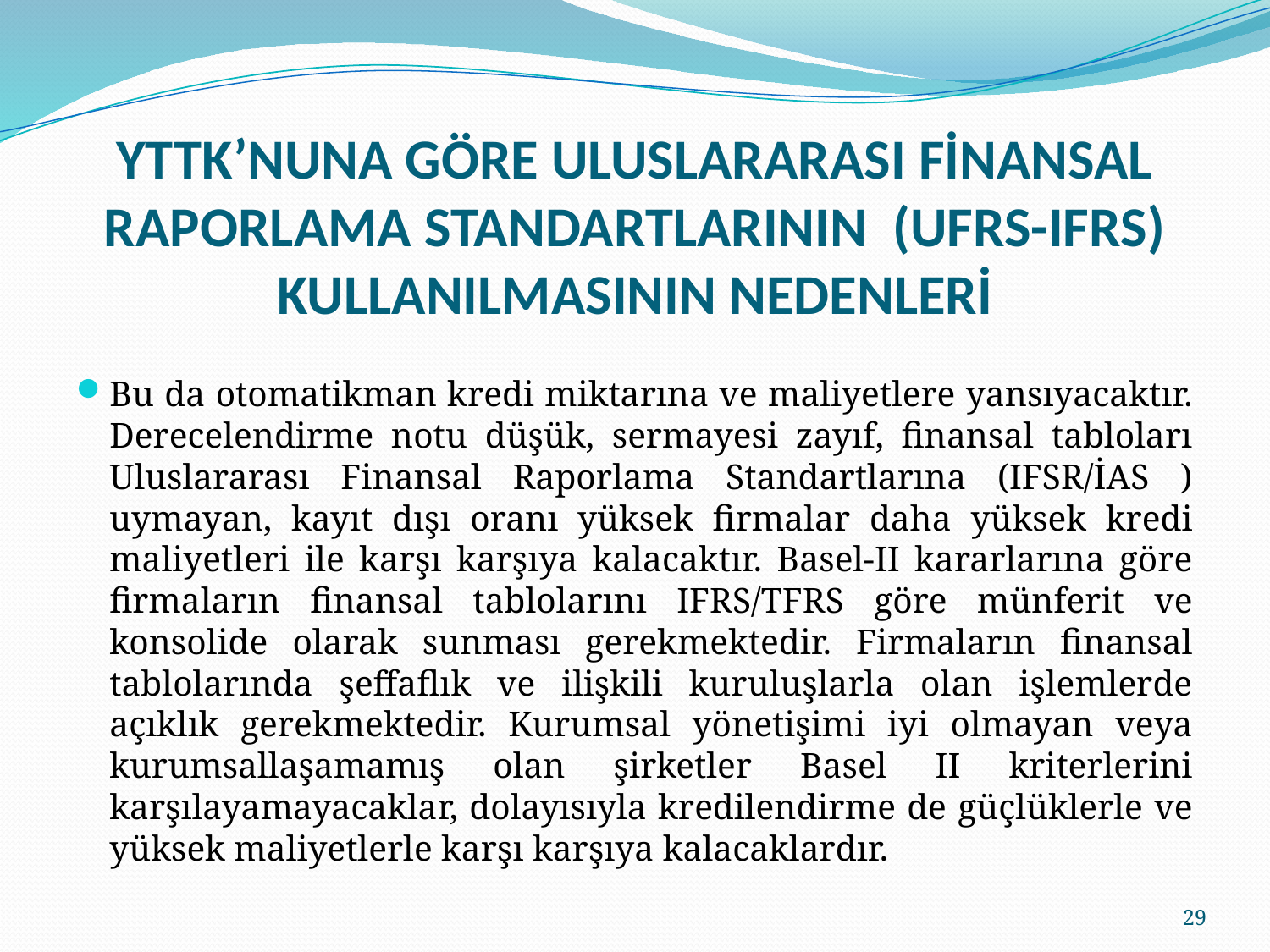

# YTTK’NUNA GÖRE ULUSLARARASI FİNANSAL RAPORLAMA STANDARTLARININ  (UFRS-IFRS) KULLANILMASININ NEDENLERİ
Bu da otomatikman kredi miktarına ve maliyetlere yansıyacaktır. Derecelendirme notu düşük, sermayesi zayıf, finansal tabloları Uluslararası Finansal Raporlama Standartlarına (IFSR/İAS ) uymayan, kayıt dışı oranı yüksek firmalar daha yüksek kredi maliyetleri ile karşı karşıya kalacaktır. Basel-II kararlarına göre firmaların finansal tablolarını IFRS/TFRS göre münferit ve konsolide olarak sunması gerekmektedir. Firmaların finansal tablolarında şeffaflık ve ilişkili kuruluşlarla olan işlemlerde açıklık gerekmektedir. Kurumsal yönetişimi iyi olmayan veya kurumsallaşamamış olan şirketler Basel II kriterlerini karşılayamayacaklar, dolayısıyla kredilendirme de güçlüklerle ve yüksek maliyetlerle karşı karşıya kalacaklardır.

29